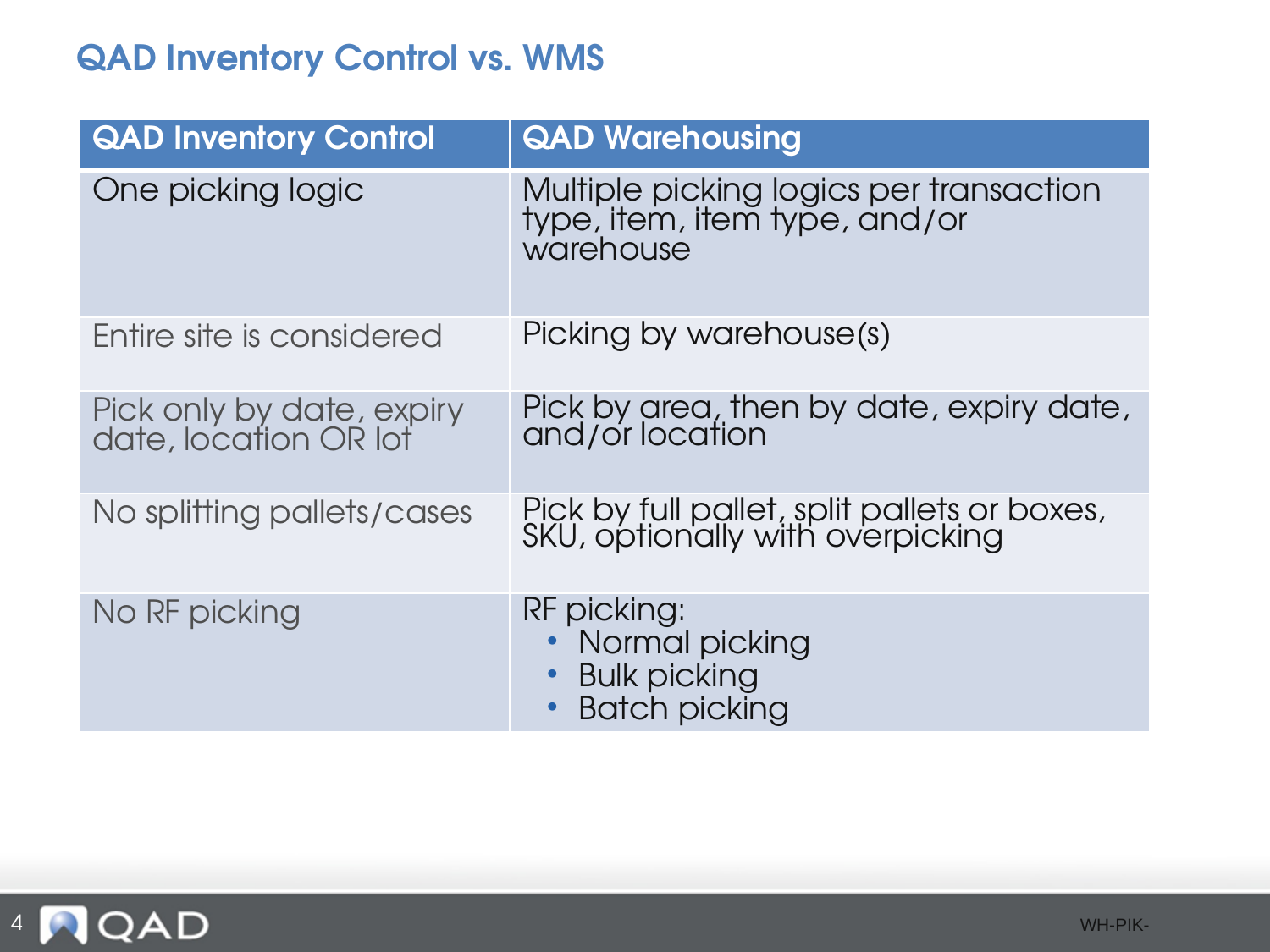

QAD Inventory Control vs. WMS
| QAD Inventory Control | QAD Warehousing |
| --- | --- |
| One picking logic | Multiple picking logics per transaction type, item, item type, and/or warehouse |
| Entire site is considered | Picking by warehouse(s) |
| Pick only by date, expiry date, location OR lot | Pick by area, then by date, expiry date, and/or location |
| No splitting pallets/cases | Pick by full pallet, split pallets or boxes, SKU, optionally with overpicking |
| No RF picking | RF picking: Normal picking Bulk picking Batch picking |

4
WH-PIK-